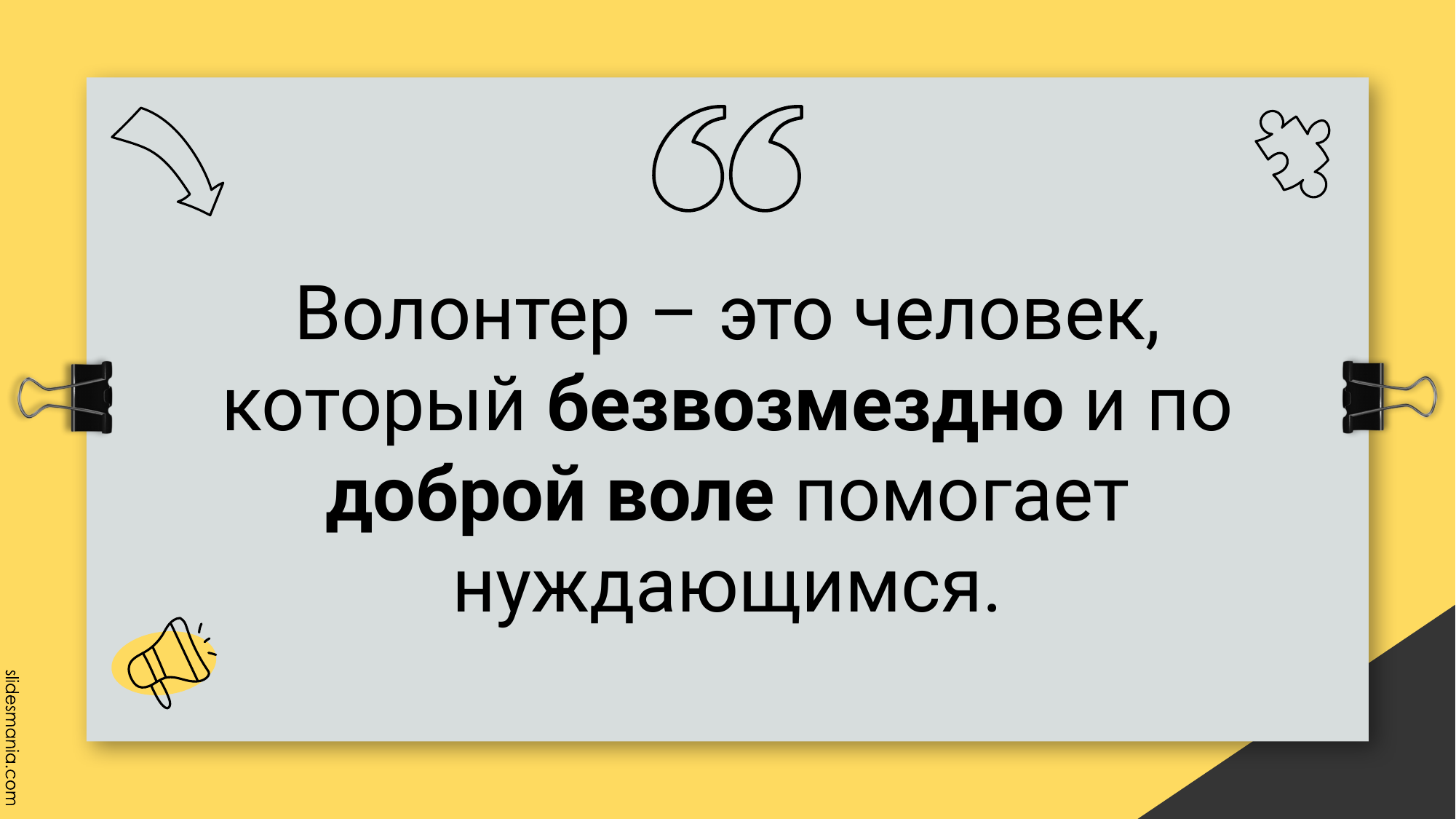

# Волонтер – это человек, который безвозмездно и по доброй воле помогает нуждающимся.